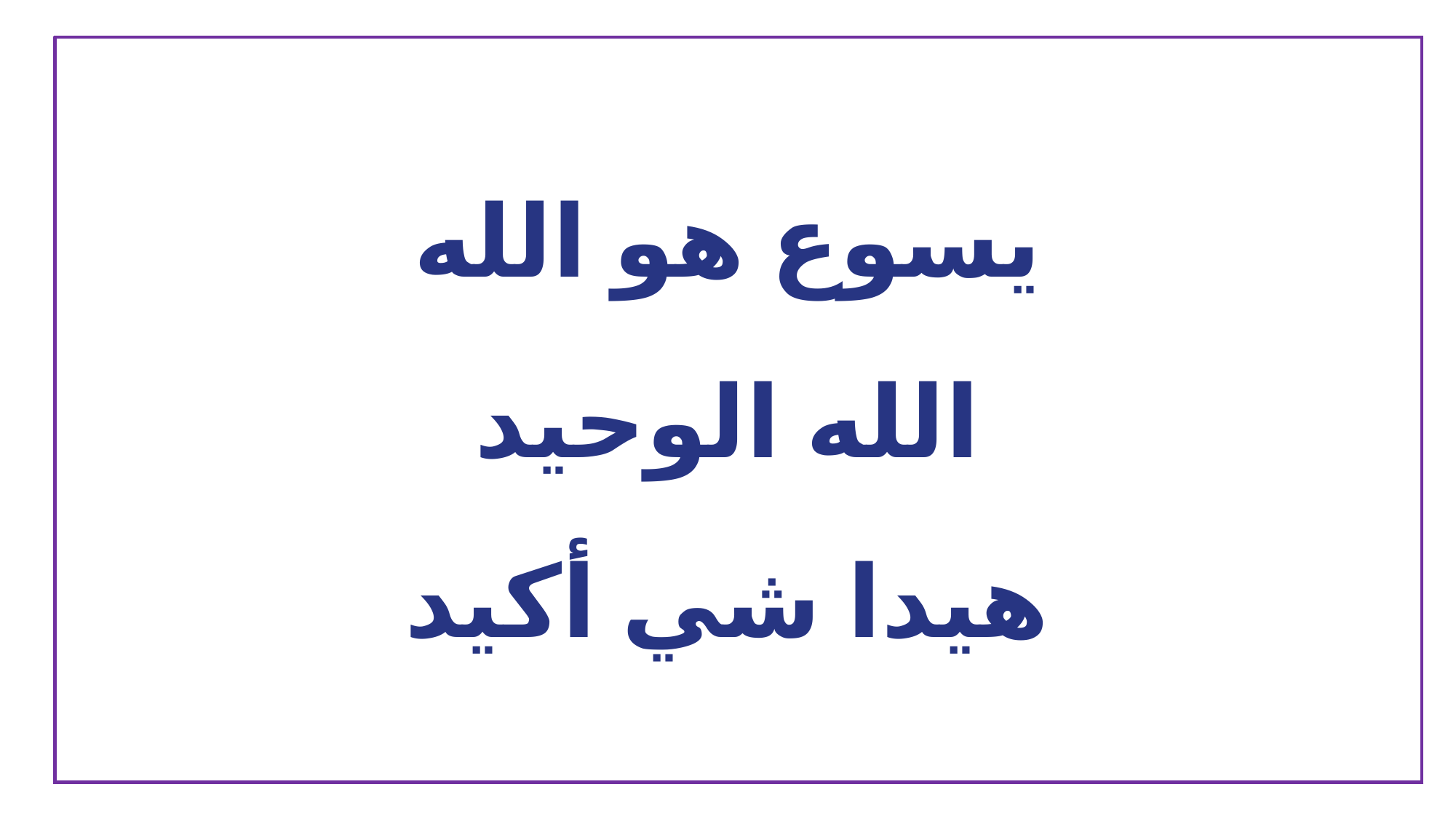

يسوع هو الله
الله الوحيد
هيدا شي أكيد